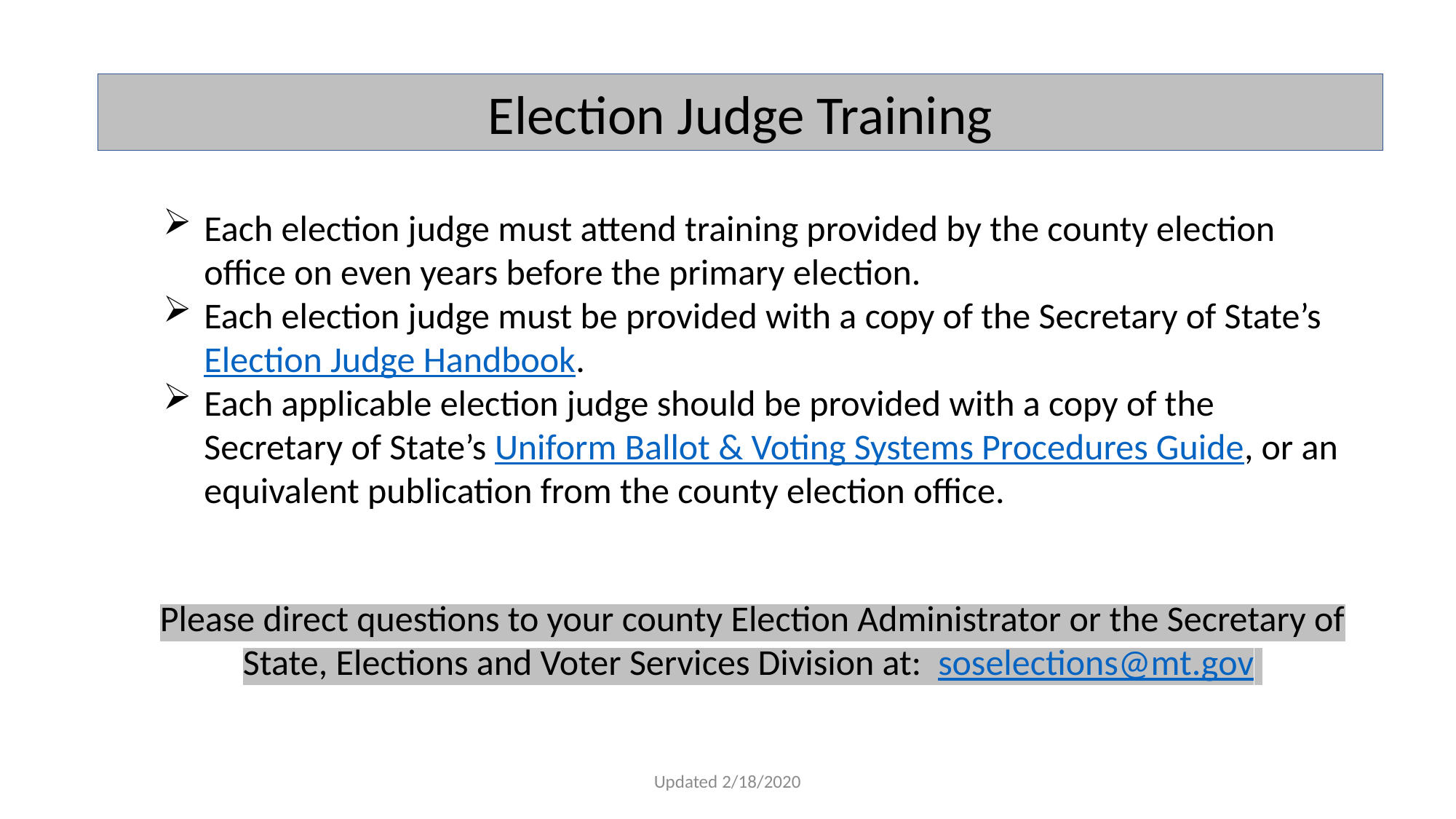

Election Judge Training
Each election judge must attend training provided by the county election office on even years before the primary election.
Each election judge must be provided with a copy of the Secretary of State’s Election Judge Handbook.
Each applicable election judge should be provided with a copy of the Secretary of State’s Uniform Ballot & Voting Systems Procedures Guide, or an equivalent publication from the county election office.

Please direct questions to your county Election Administrator or the Secretary of State, Elections and Voter Services Division at:  soselections@mt.gov

Updated 2/18/2020